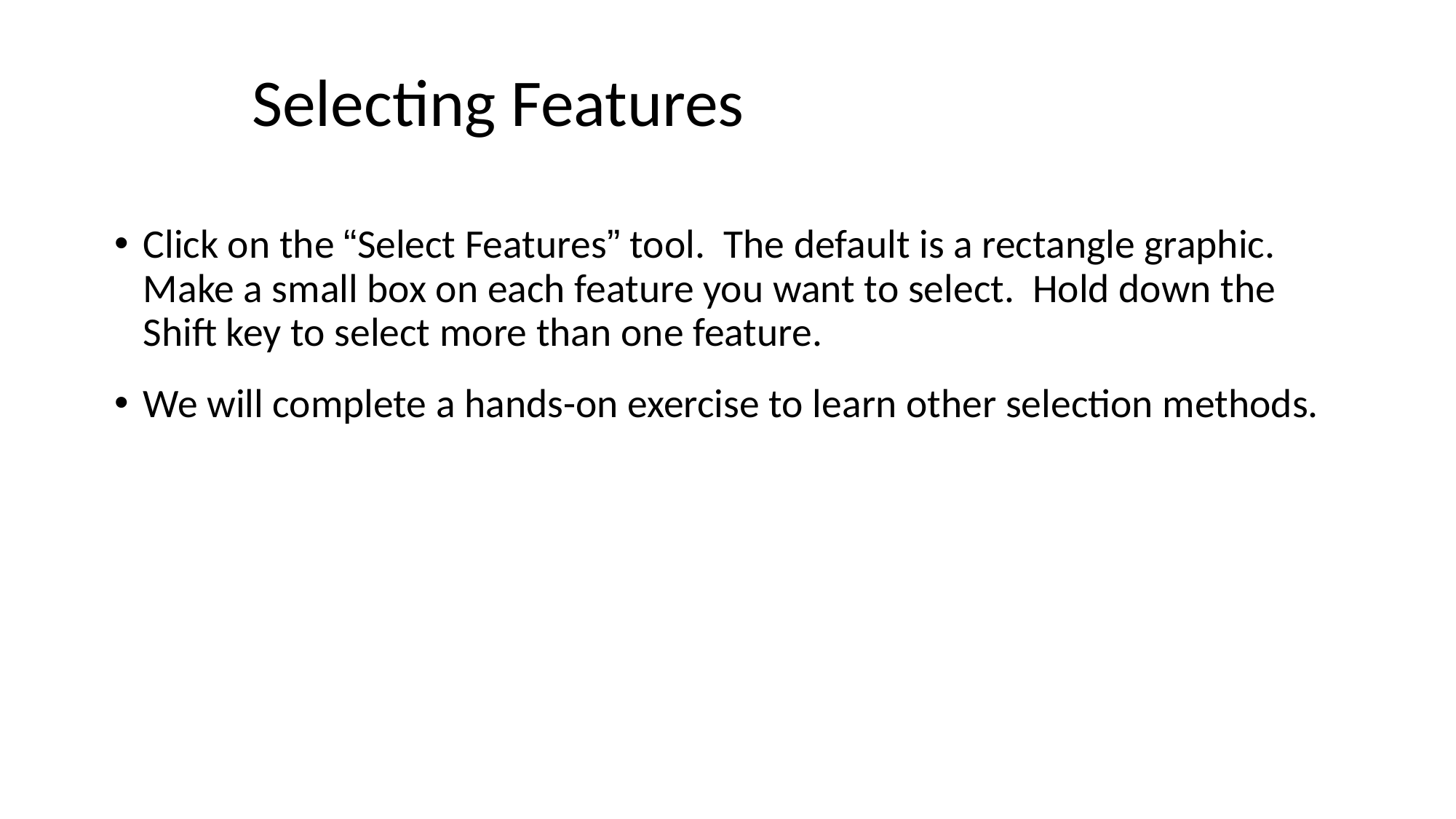

# Selecting Features
Click on the “Select Features” tool.  The default is a rectangle graphic. Make a small box on each feature you want to select.  Hold down the Shift key to select more than one feature.
We will complete a hands-on exercise to learn other selection methods.